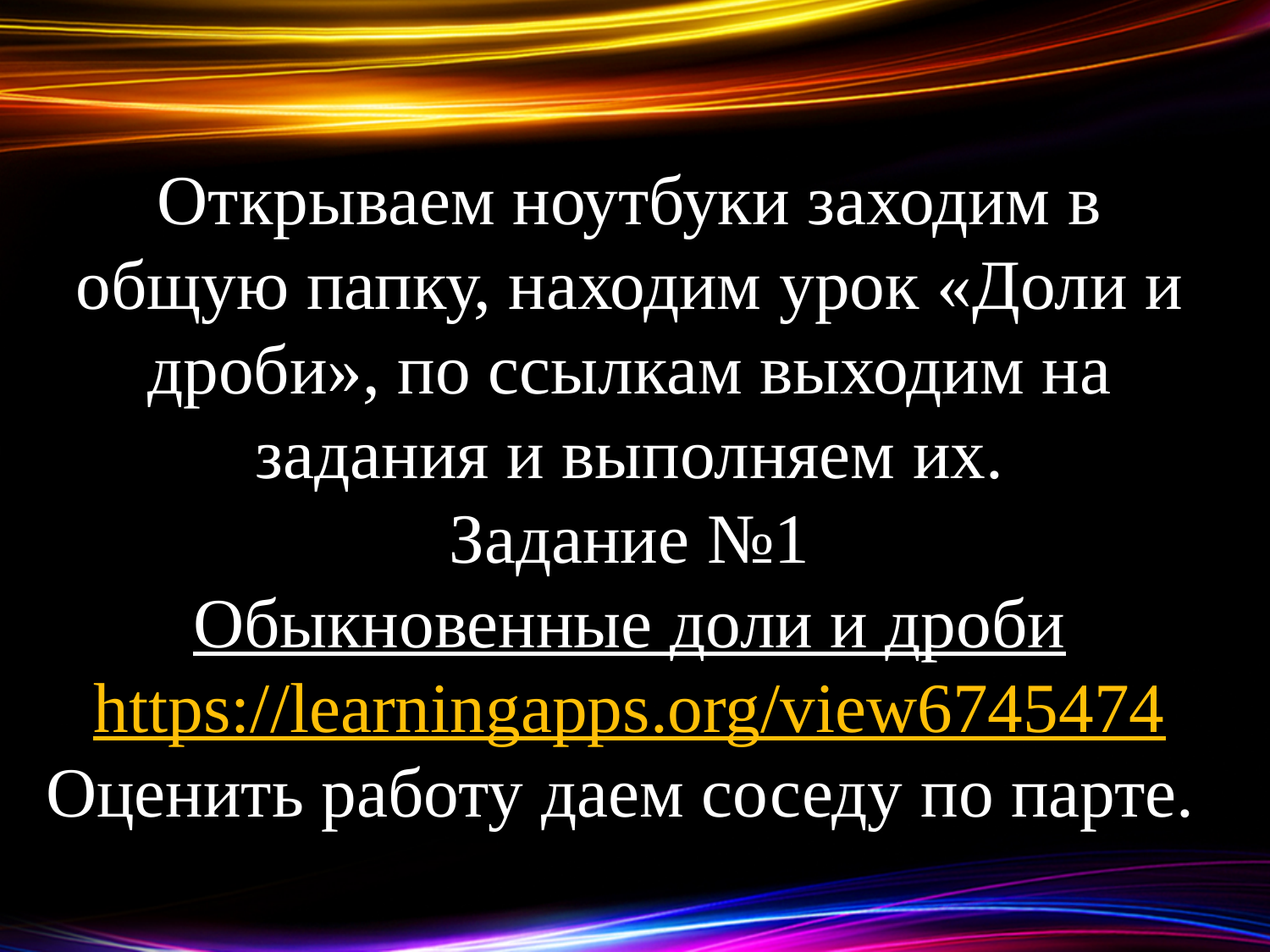

Открываем ноутбуки заходим в общую папку, находим урок «Доли и дроби», по ссылкам выходим на задания и выполняем их.
Задание №1
Обыкновенные доли и дроби
https://learningapps.org/view6745474
Оценить работу даем соседу по парте.